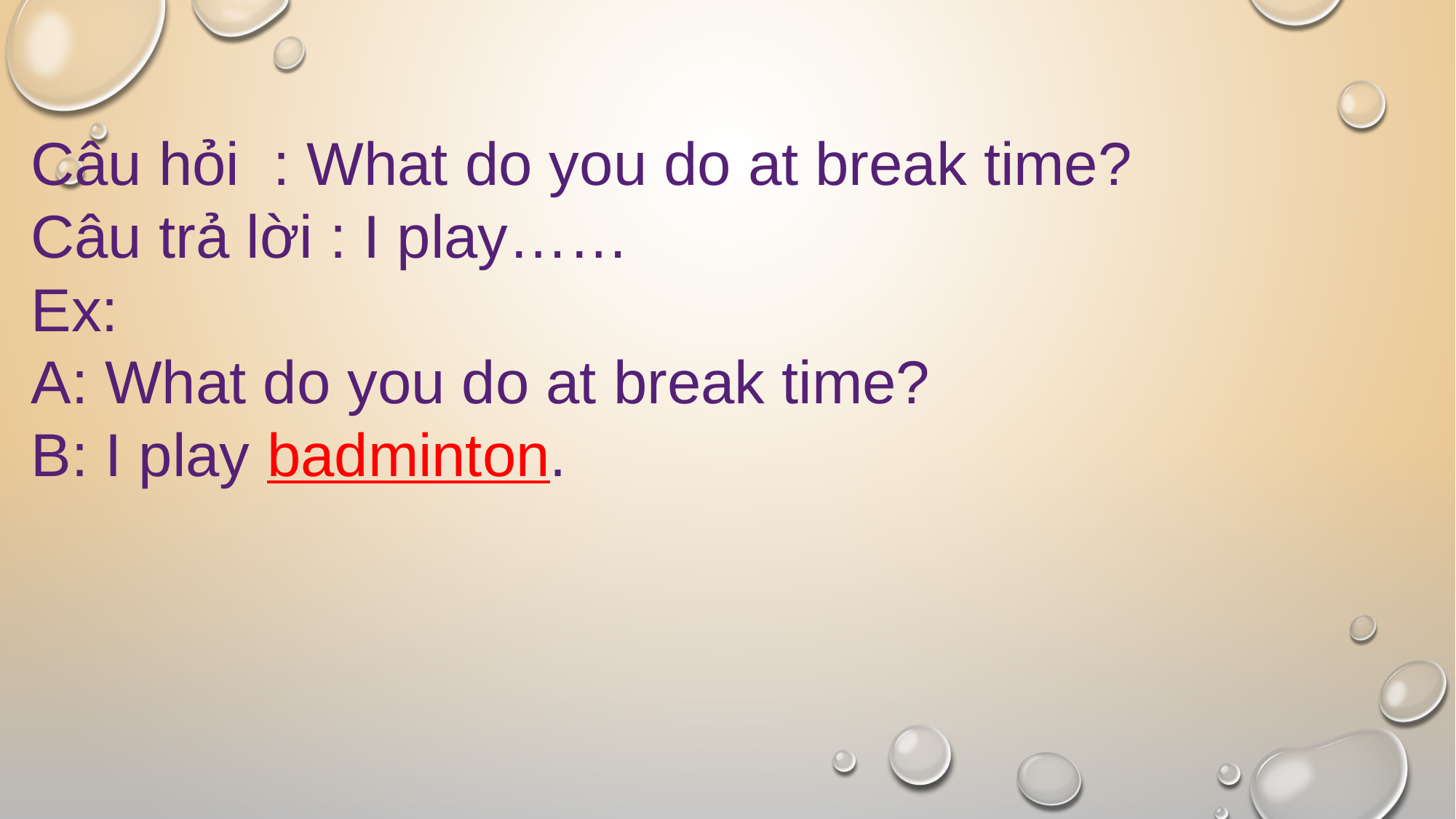

Now , look at the picture a and picture b in  pages 64

Câu hỏi  : What do you do at break time?
Câu trả lời : I play……
Ex:
A: What do you do at break time?
B: I play badminton.